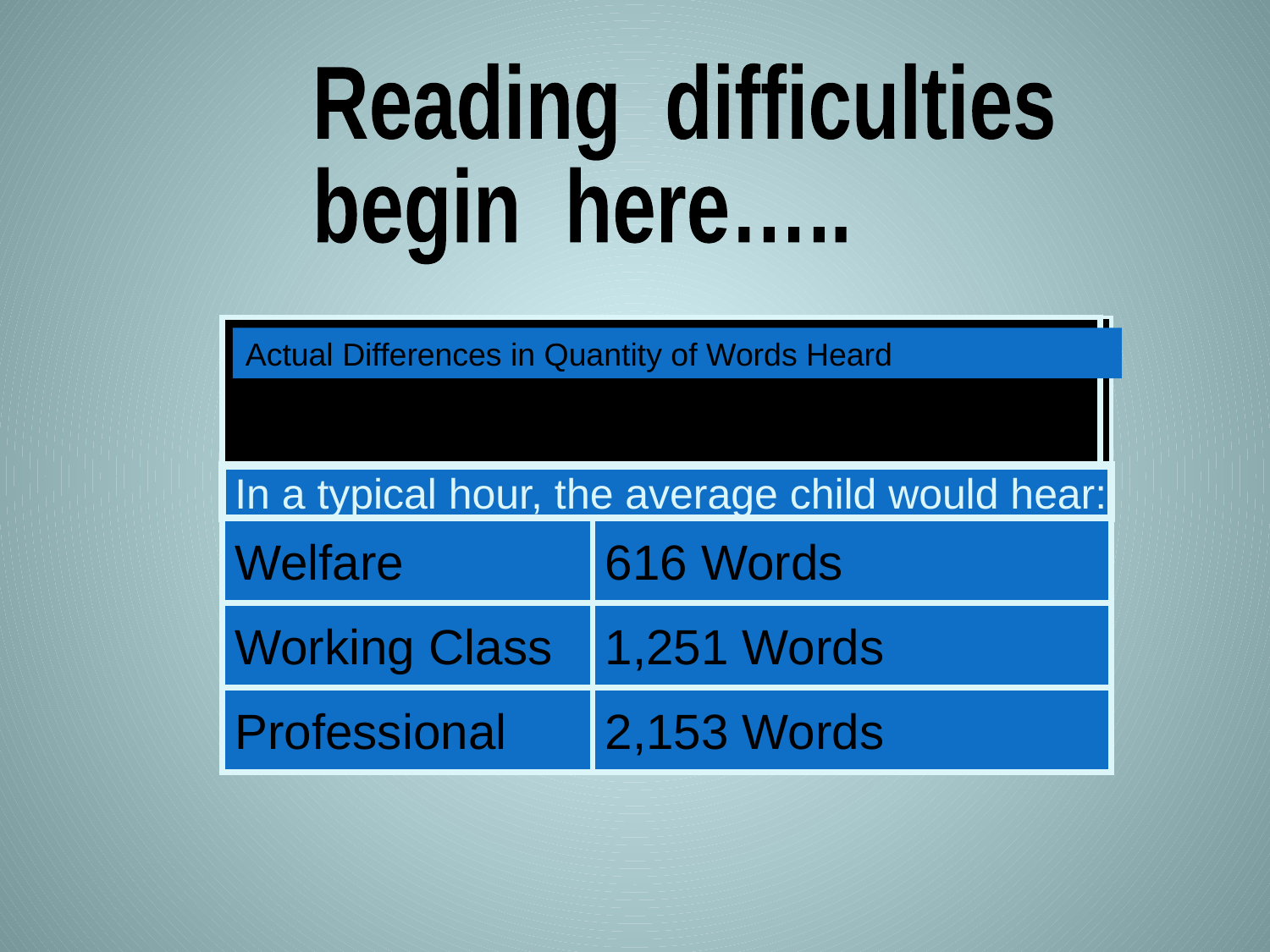

Reading  difficulties
begin  here…..

Actual Differences in Quantity of Words Heard
In a typical hour, the average child would hear:
Welfare
616 Words

Working Class
1,251 Words
Professional
2,153 Words